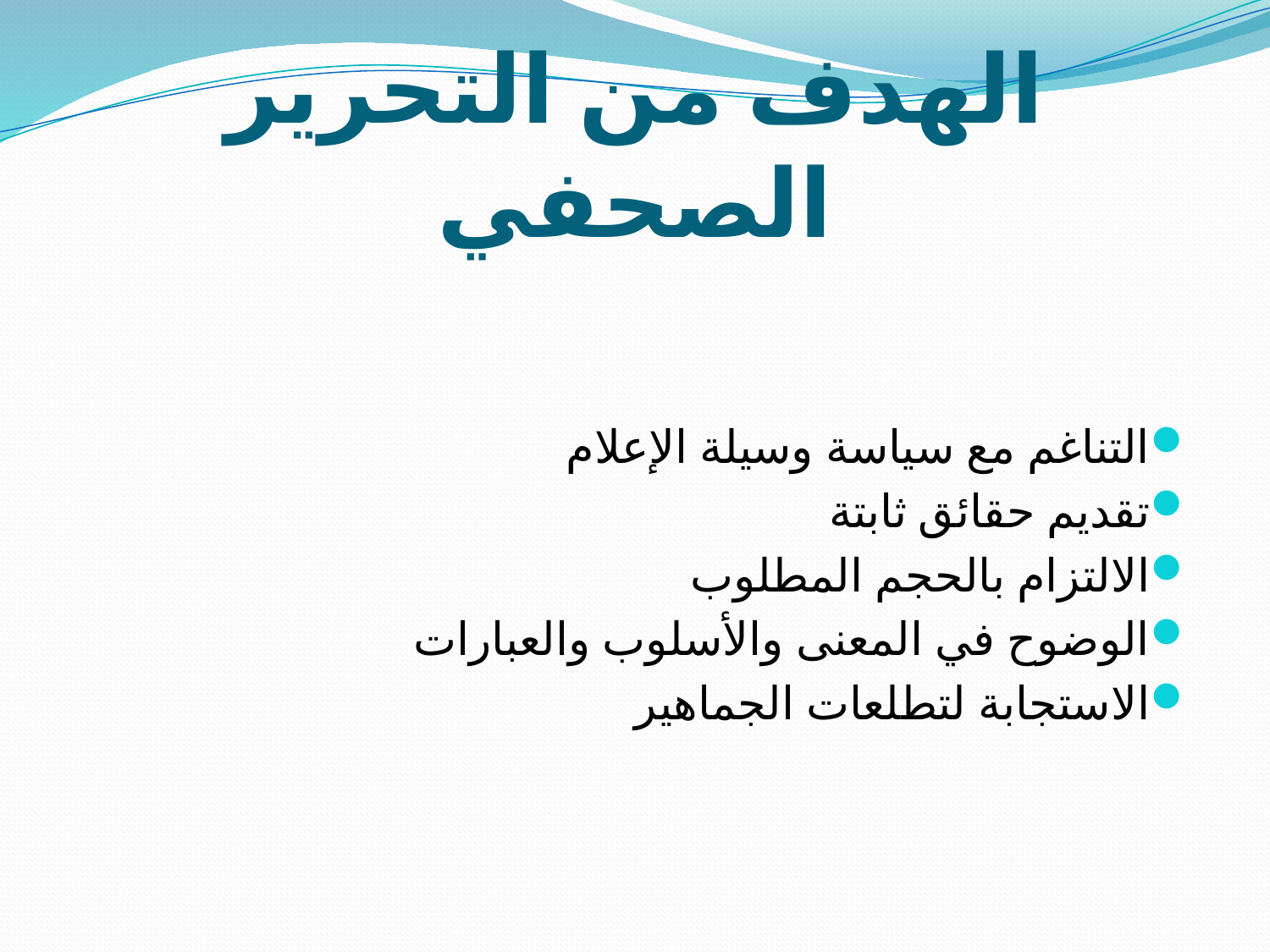

# الهدف من التحرير الصحفي
التناغم مع سياسة وسيلة الإعلام
تقديم حقائق ثابتة
الالتزام بالحجم المطلوب
الوضوح في المعنى والأسلوب والعبارات
الاستجابة لتطلعات الجماهير